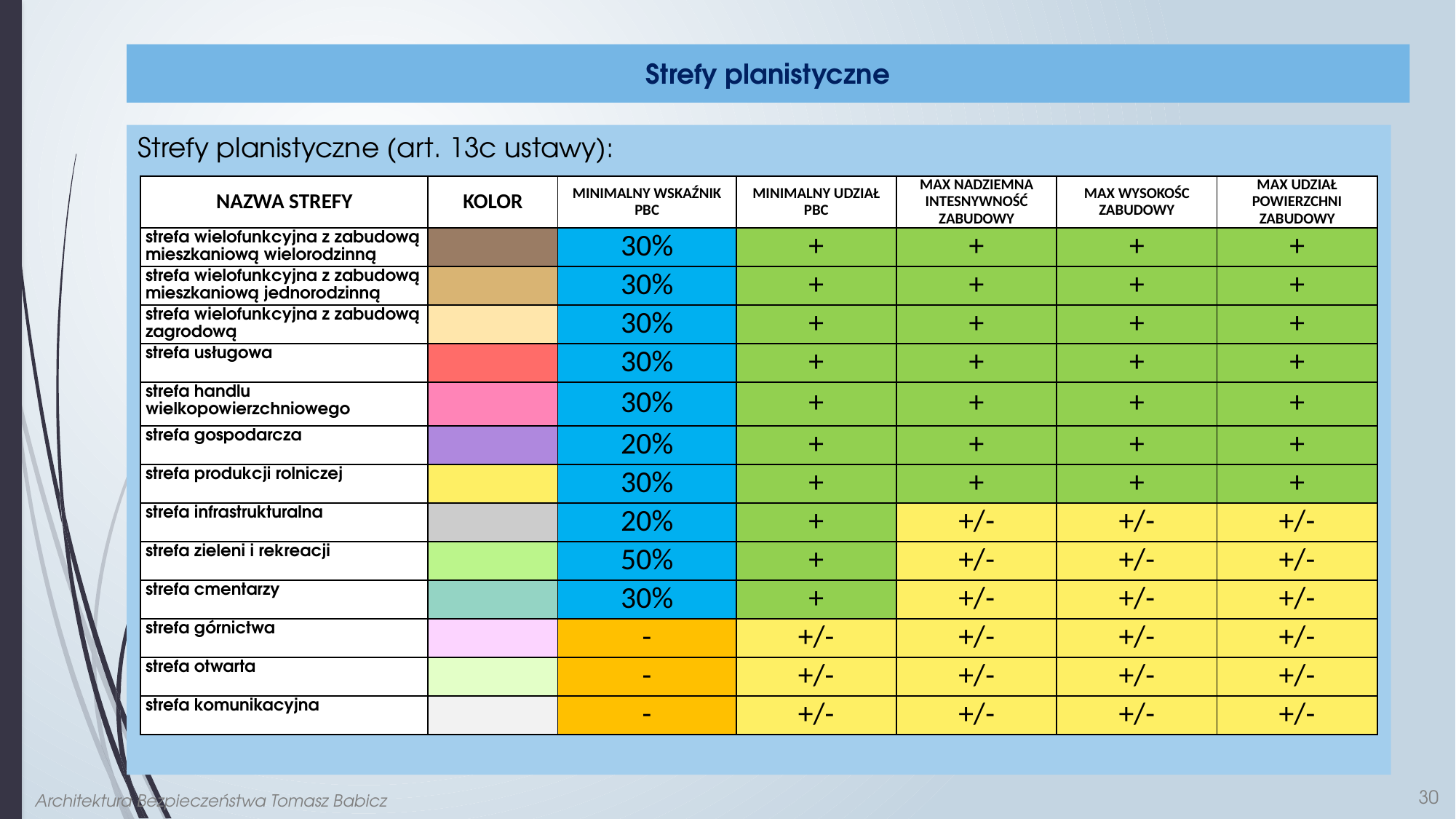

Strefy planistyczne
Strefy planistyczne (art. 13c ustawy):
| NAZWA STREFY | KOLOR | MINIMALNY WSKAŹNIK PBC | MINIMALNY UDZIAŁ PBC | MAX NADZIEMNA INTESNYWNOŚĆ ZABUDOWY | MAX WYSOKOŚC ZABUDOWY | MAX UDZIAŁ POWIERZCHNI ZABUDOWY |
| --- | --- | --- | --- | --- | --- | --- |
| strefa wielofunkcyjna z zabudową mieszkaniową wielorodzinną |  | 30% | + | + | + | + |
| strefa wielofunkcyjna z zabudową mieszkaniową jednorodzinną |  | 30% | + | + | + | + |
| strefa wielofunkcyjna z zabudową zagrodową |  | 30% | + | + | + | + |
| strefa usługowa |  | 30% | + | + | + | + |
| strefa handlu wielkopowierzchniowego |  | 30% | + | + | + | + |
| strefa gospodarcza |  | 20% | + | + | + | + |
| strefa produkcji rolniczej |  | 30% | + | + | + | + |
| strefa infrastrukturalna |  | 20% | + | +/- | +/- | +/- |
| strefa zieleni i rekreacji |  | 50% | + | +/- | +/- | +/- |
| strefa cmentarzy |  | 30% | + | +/- | +/- | +/- |
| strefa górnictwa |  | - | +/- | +/- | +/- | +/- |
| strefa otwarta |  | - | +/- | +/- | +/- | +/- |
| strefa komunikacyjna |  | - | +/- | +/- | +/- | +/- |